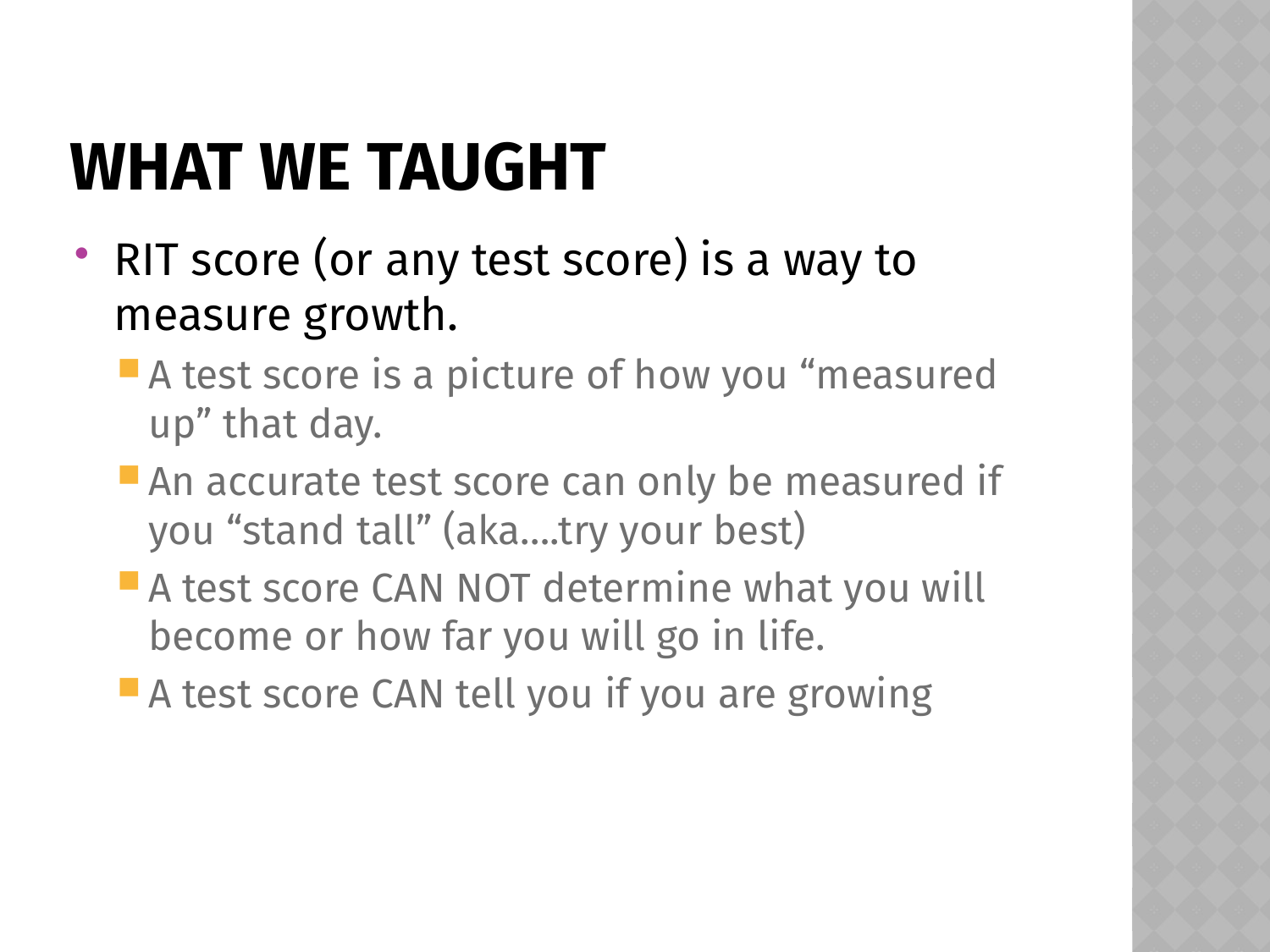

# What we taught
RIT score (or any test score) is a way to measure growth.
A test score is a picture of how you “measured up” that day.
An accurate test score can only be measured if you “stand tall” (aka….try your best)
A test score CAN NOT determine what you will become or how far you will go in life.
A test score CAN tell you if you are growing